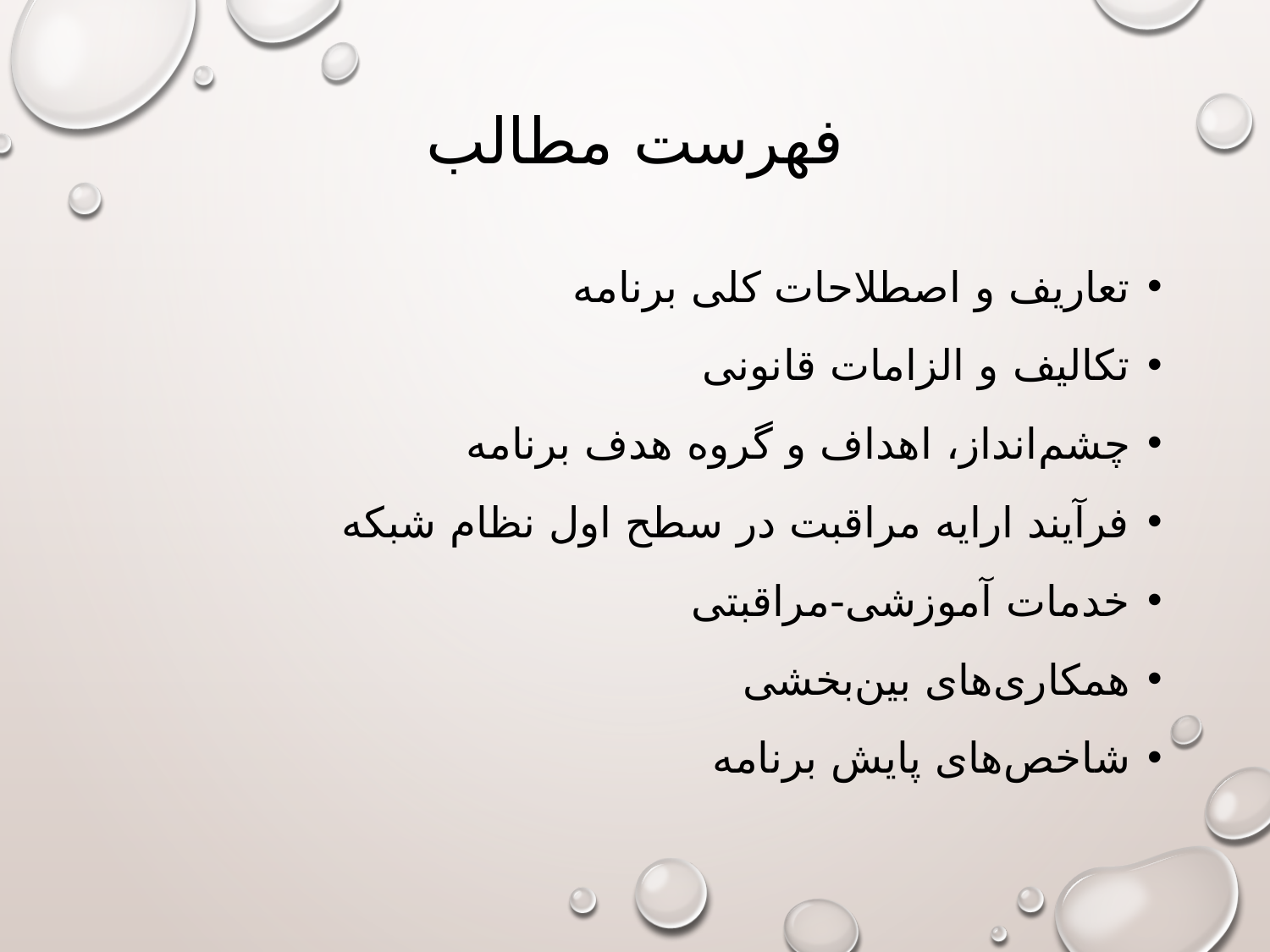

# فهرست مطالب
تعاریف و اصطلاحات کلی برنامه
تکالیف و الزامات قانونی
چشم‌انداز، اهداف و گروه هدف برنامه
فرآیند ارایه مراقبت در سطح اول نظام شبکه
خدمات آموزشی-مراقبتی
همکاری‌های بین‌بخشی
شاخص‌های پایش برنامه